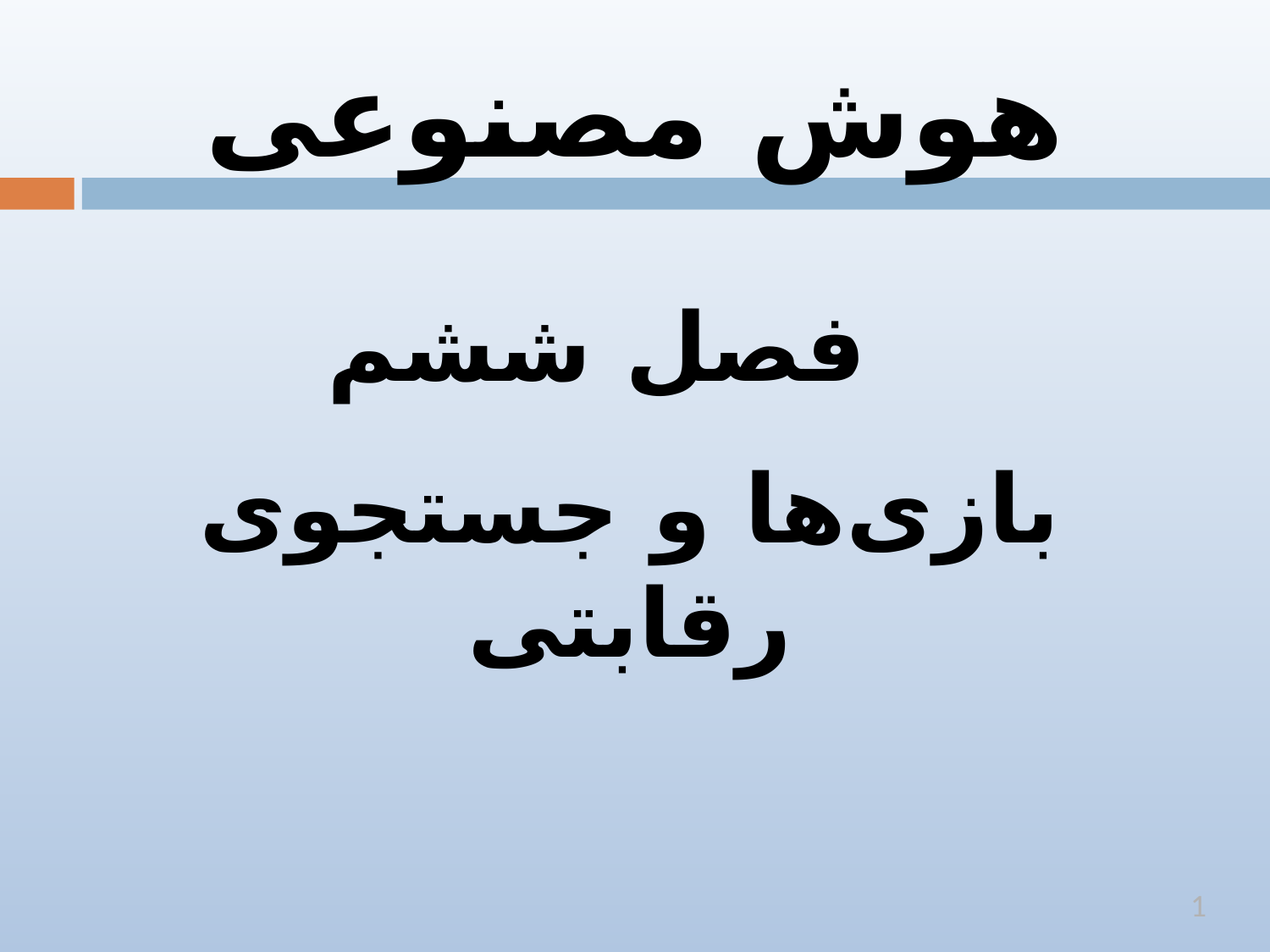

# هوش مصنوعی
  فصل ششم
بازی‌ها و جستجوی رقابتی

1